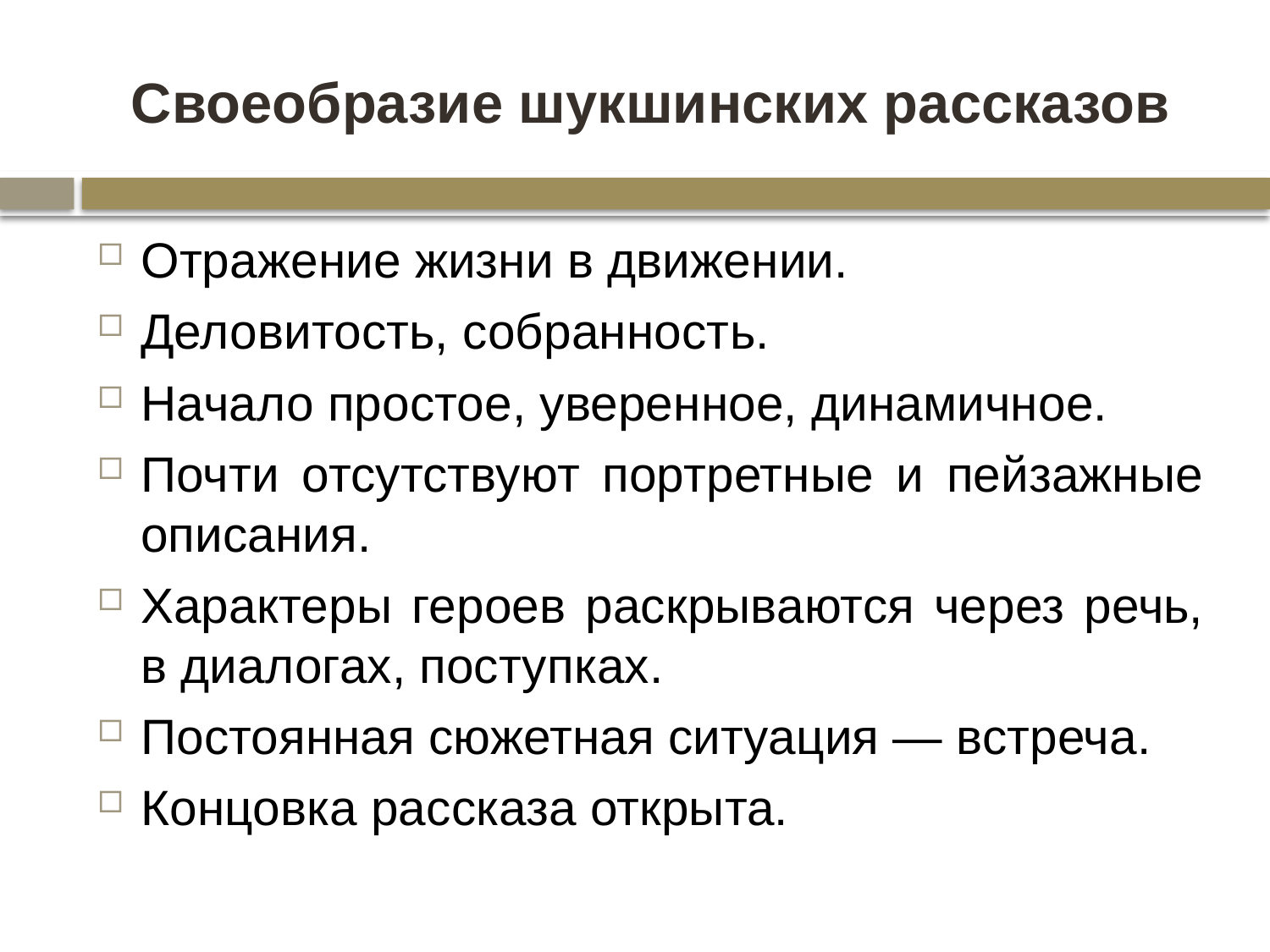

# Своеобразие шукшинских рассказов
Отражение жизни в движении.
Деловитость, собранность.
Начало простое, уверенное, динамичное.
Почти отсутствуют портретные и пейзажные описания.
Характеры героев раскрываются через речь, в диалогах, поступках.
Постоянная сюжетная ситуация — встреча.
Концовка рассказа открыта.